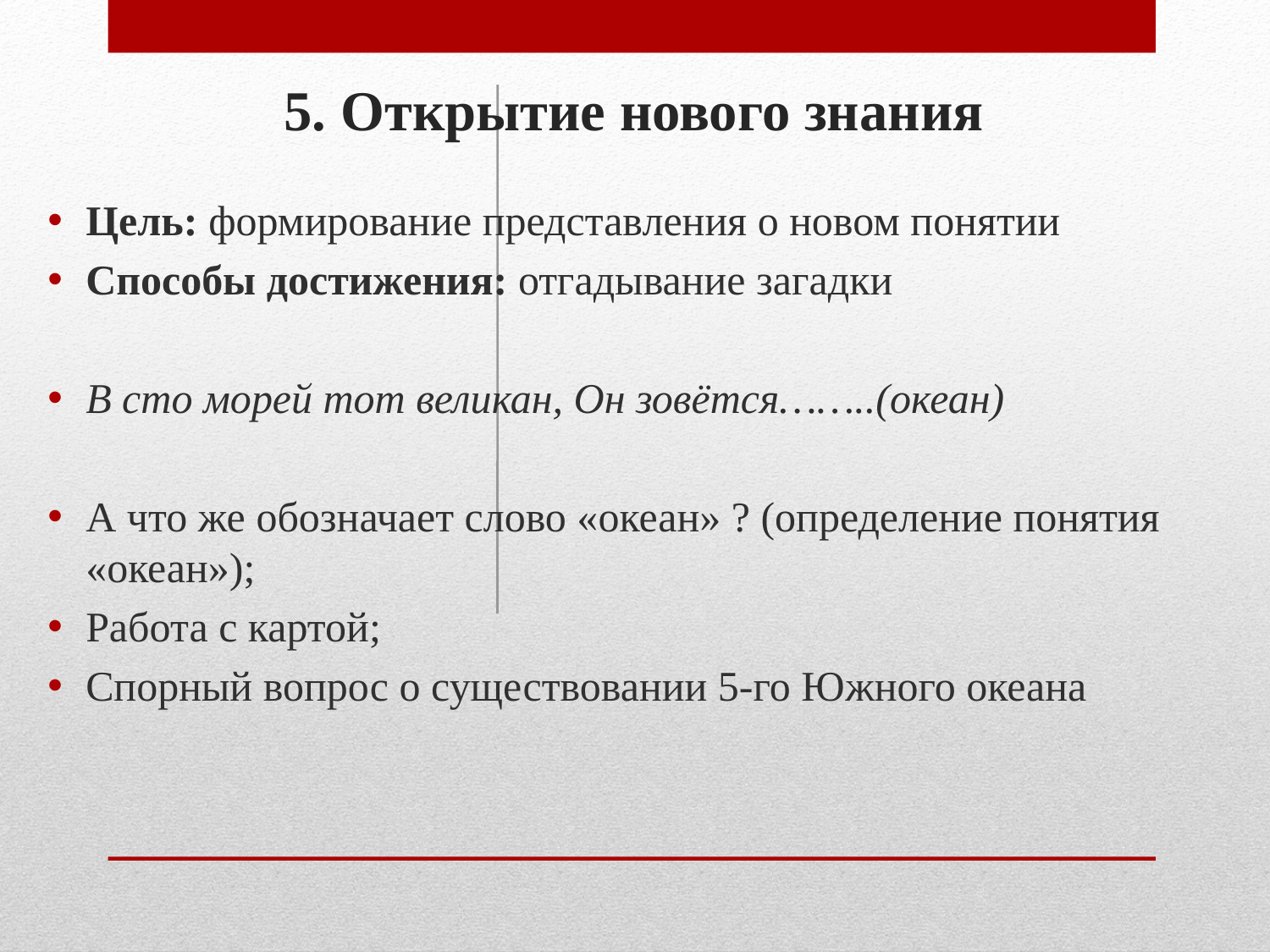

# 5. Открытие нового знания
Цель: формирование представления о новом понятии
Способы достижения: отгадывание загадки

В сто морей тот великан, Он зовётся……..(океан)

А что же обозначает слово «океан» ? (определение понятия «океан»);
Работа с картой;
Спорный вопрос о существовании 5-го Южного океана